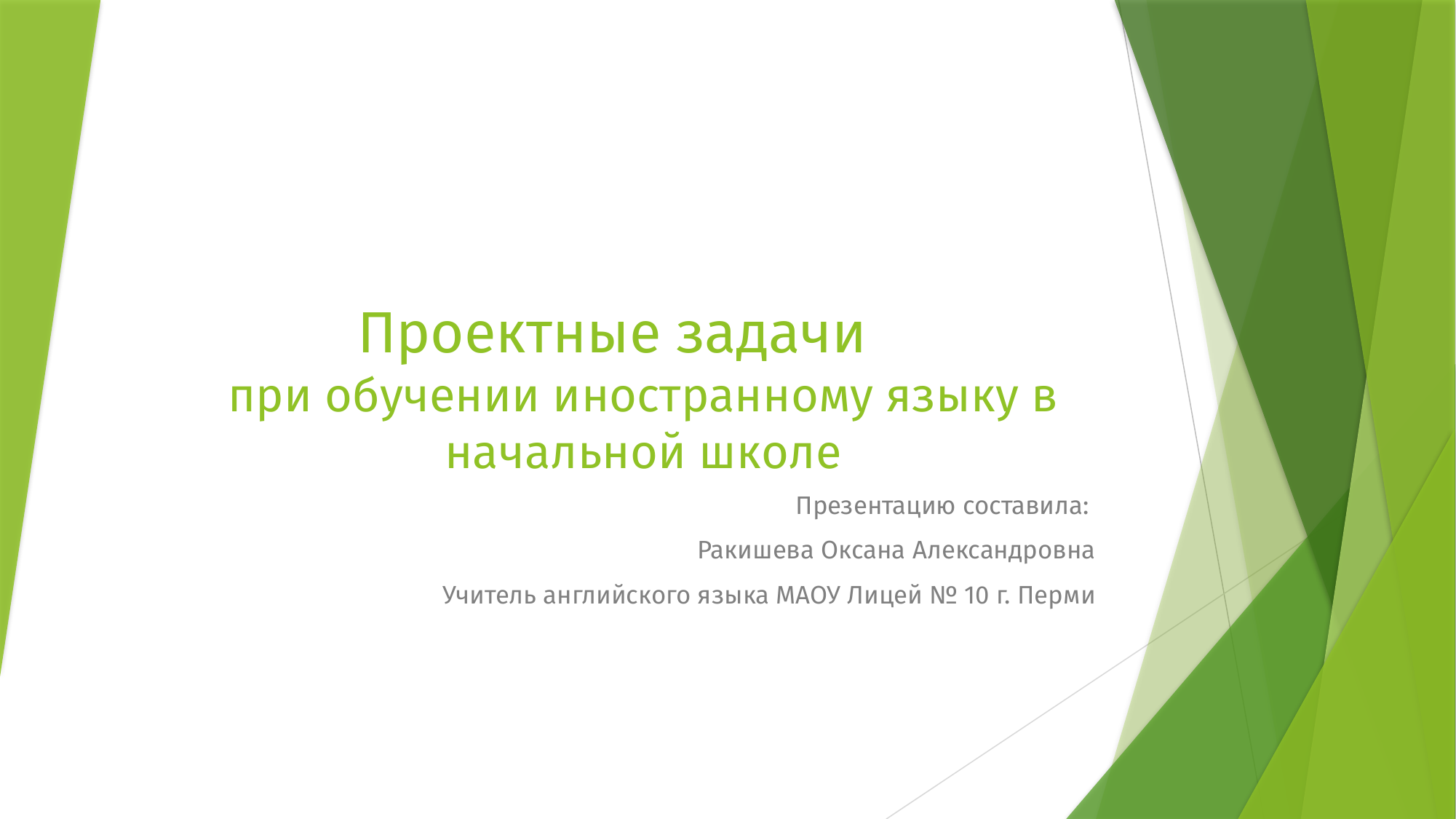

# Проектные задачи при обучении иностранному языку в начальной школе
Презентацию составила:
Ракишева Оксана Александровна
Учитель английского языка МАОУ Лицей № 10 г. Перми